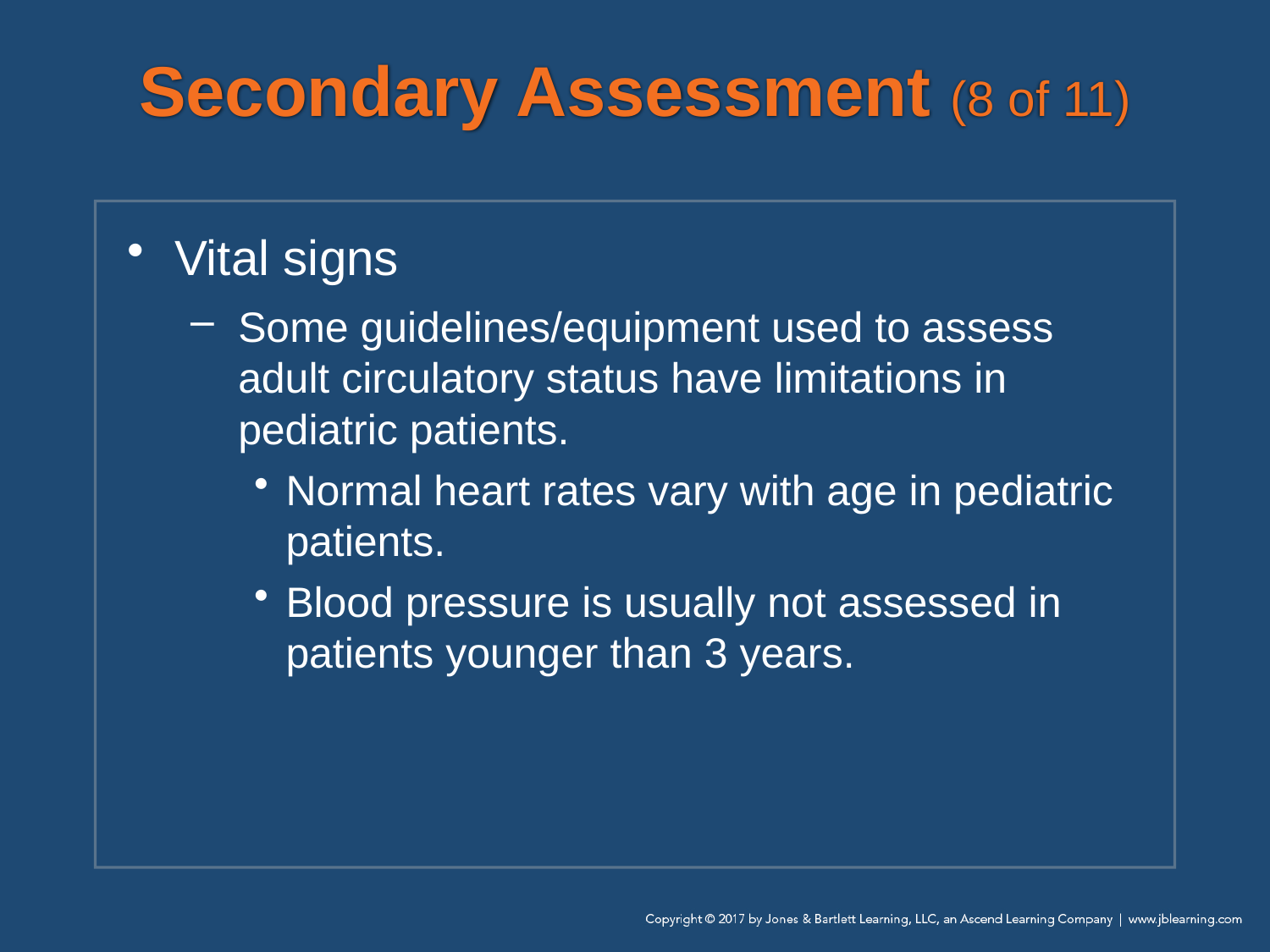

# Secondary Assessment (8 of 11)
Vital signs
Some guidelines/equipment used to assess adult circulatory status have limitations in pediatric patients.
Normal heart rates vary with age in pediatric patients.
Blood pressure is usually not assessed in patients younger than 3 years.